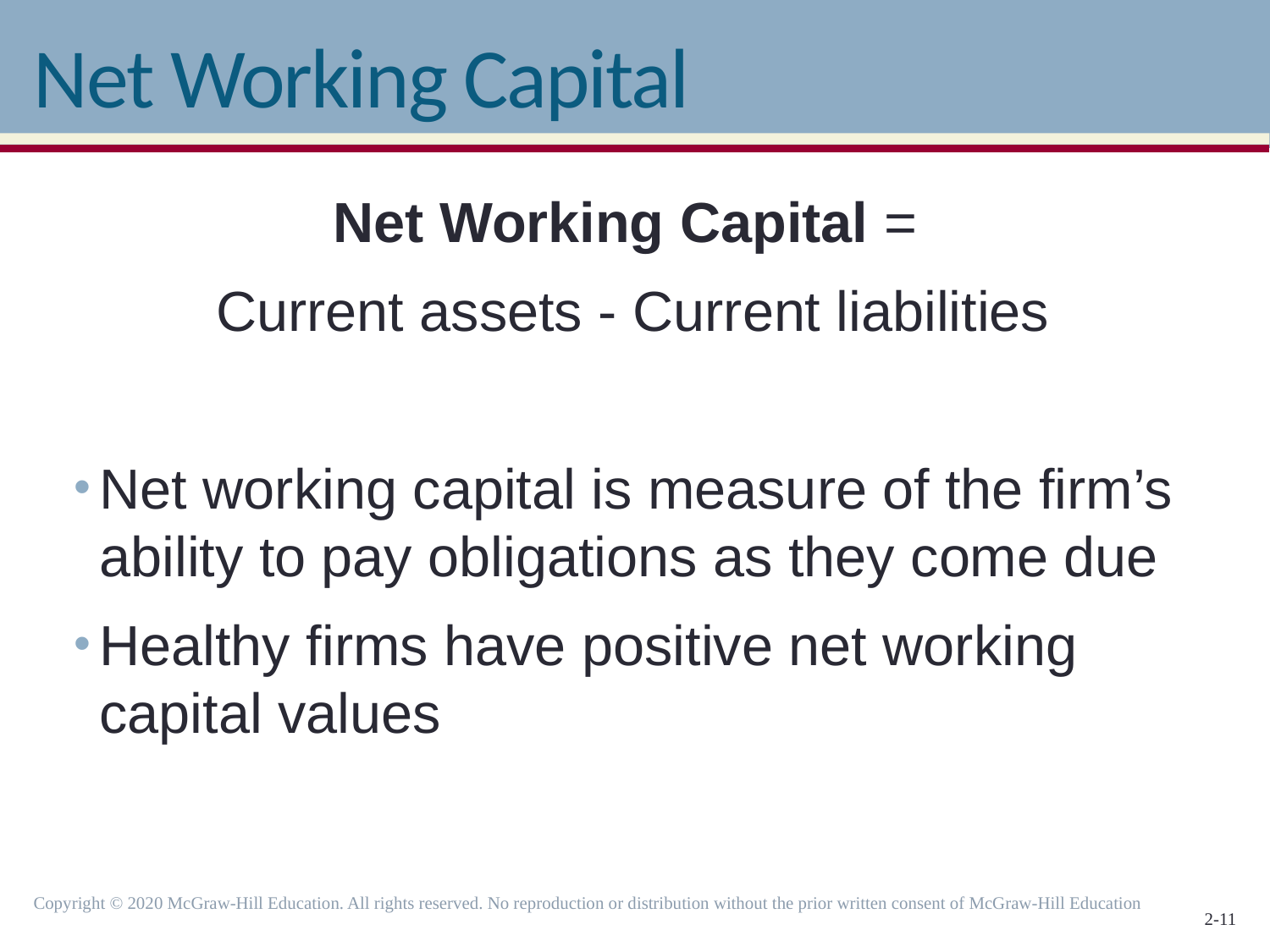

# Net Working Capital
Net Working Capital =
Current assets - Current liabilities

Net working capital is measure of the firm’s ability to pay obligations as they come due
Healthy firms have positive net working capital values
Copyright © 2020 McGraw-Hill Education. All rights reserved. No reproduction or distribution without the prior written consent of McGraw-Hill Education